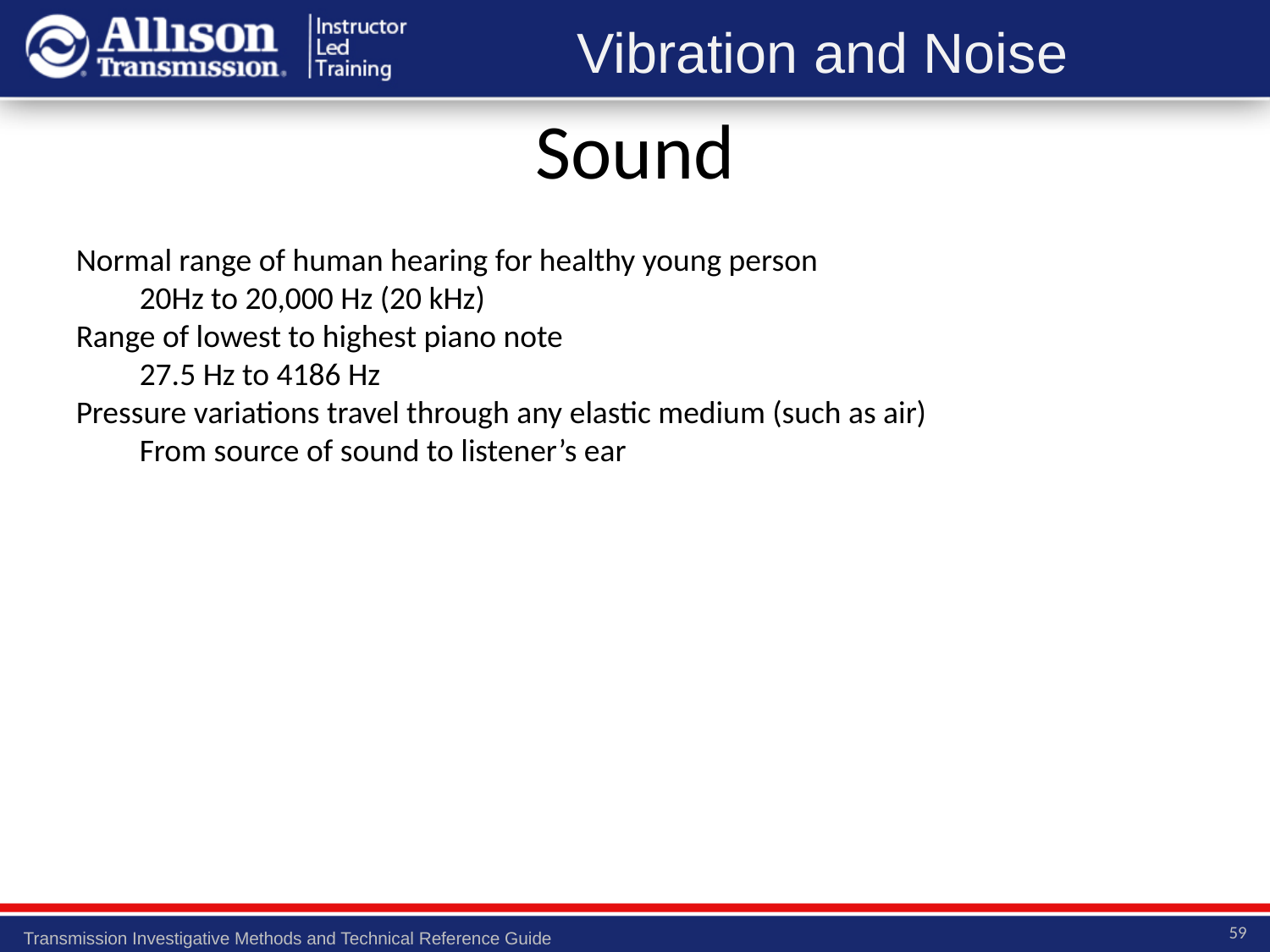

Sound
Normal range of human hearing for healthy young person
20Hz to 20,000 Hz (20 kHz)
Range of lowest to highest piano note
27.5 Hz to 4186 Hz
Pressure variations travel through any elastic medium (such as air)
From source of sound to listener’s ear

59